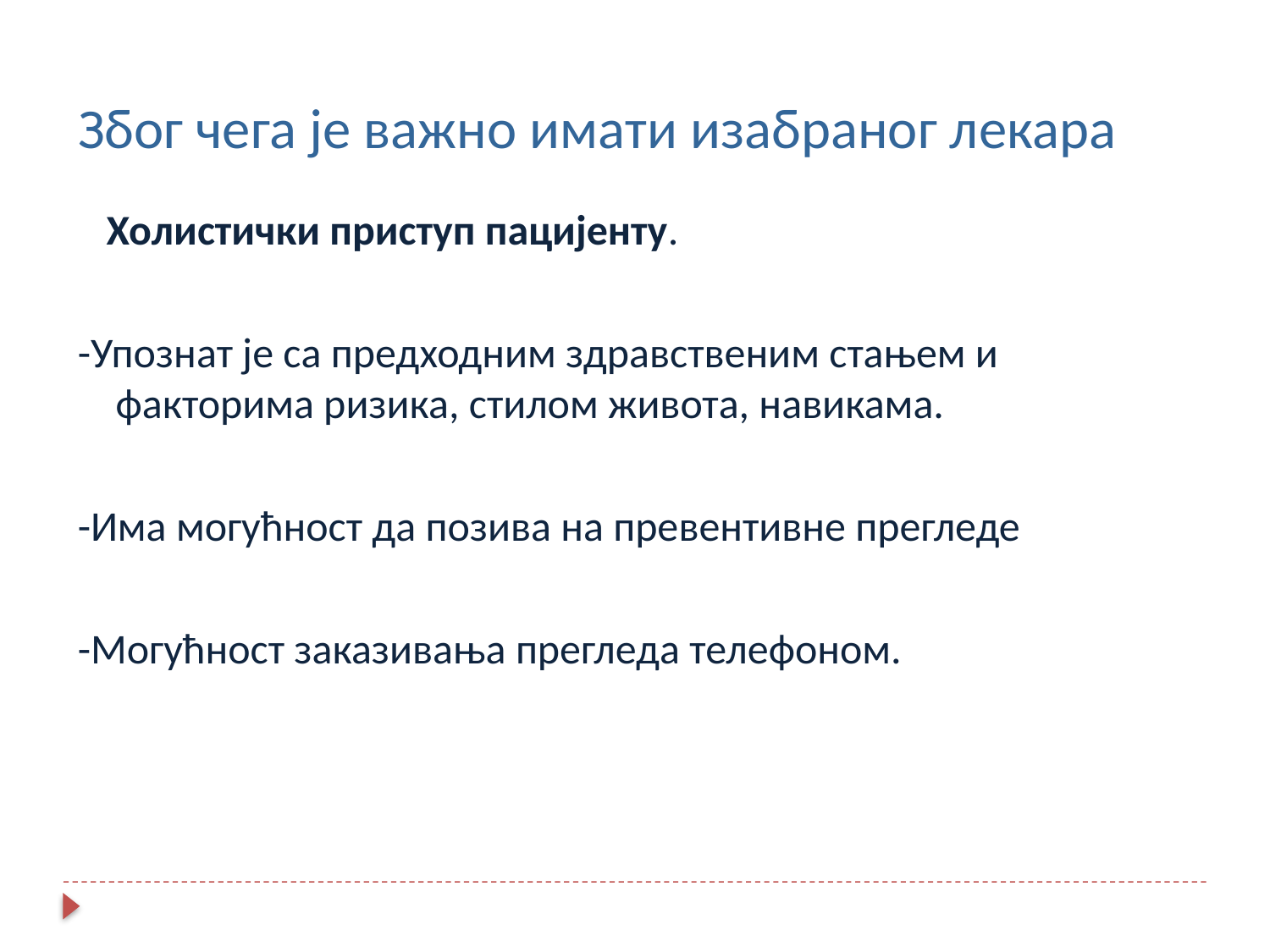

Због чега је важно имати изабраног лекара
   Холистички приступ пацијенту.

-Упознат је са предходним здравственим стањем и факторима ризика, стилом живота, навикама.

-Има могућност да позива на превентивне прегледе

-Могућност заказивања прегледа телефоном.